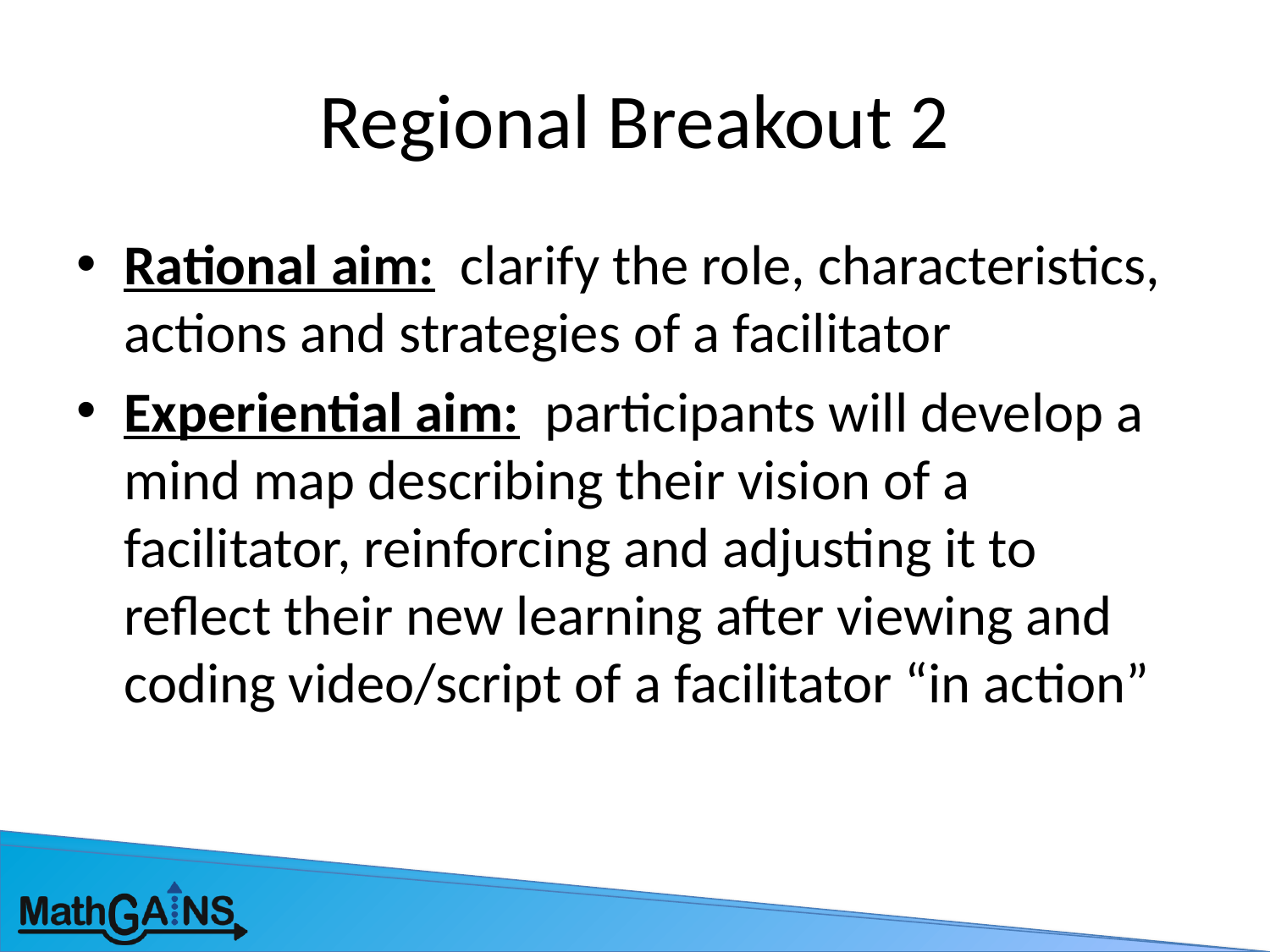

# Regional Breakout 2
Rational aim:  clarify the role, characteristics, actions and strategies of a facilitator
Experiential aim:  participants will develop a mind map describing their vision of a facilitator, reinforcing and adjusting it to reflect their new learning after viewing and coding video/script of a facilitator “in action”